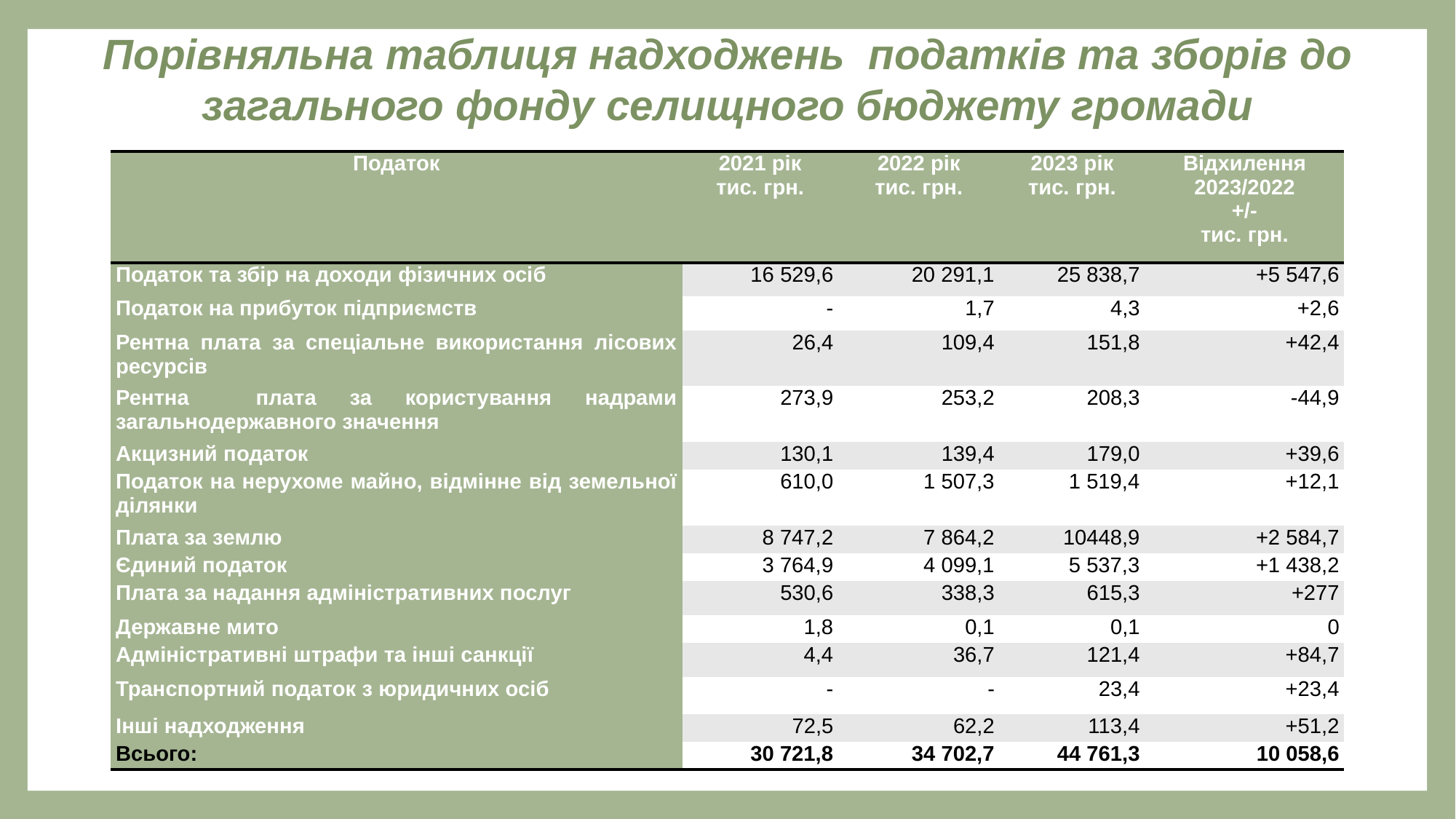

Порівняльна таблиця надходжень  податків та зборів до загального фонду селищного бюджету громади
| Податок | 2021 рік тис. грн. | 2022 рік тис. грн. | 2023 рік тис. грн. | Відхилення 2023/2022 +/- тис. грн. |
| --- | --- | --- | --- | --- |
| Податок та збір на доходи фізичних осіб | 16 529,6 | 20 291,1 | 25 838,7 | +5 547,6 |
| Податок на прибуток підприємств | - | 1,7 | 4,3 | +2,6 |
| Рентна плата за спеціальне використання лісових ресурсів | 26,4 | 109,4 | 151,8 | +42,4 |
| Рентна плата за користування надрами загальнодержавного значення | 273,9 | 253,2 | 208,3 | -44,9 |
| Акцизний податок | 130,1 | 139,4 | 179,0 | +39,6 |
| Податок на нерухоме майно, відмінне від земельної ділянки | 610,0 | 1 507,3 | 1 519,4 | +12,1 |
| Плата за землю | 8 747,2 | 7 864,2 | 10448,9 | +2 584,7 |
| Єдиний податок | 3 764,9 | 4 099,1 | 5 537,3 | +1 438,2 |
| Плата за надання адміністративних послуг | 530,6 | 338,3 | 615,3 | +277 |
| Державне мито | 1,8 | 0,1 | 0,1 | 0 |
| Адміністративні штрафи та інші санкції | 4,4 | 36,7 | 121,4 | +84,7 |
| Транспортний податок з юридичних осіб | - | - | 23,4 | +23,4 |
| Інші надходження | 72,5 | 62,2 | 113,4 | +51,2 |
| Всього: | 30 721,8 | 34 702,7 | 44 761,3 | 10 058,6 |